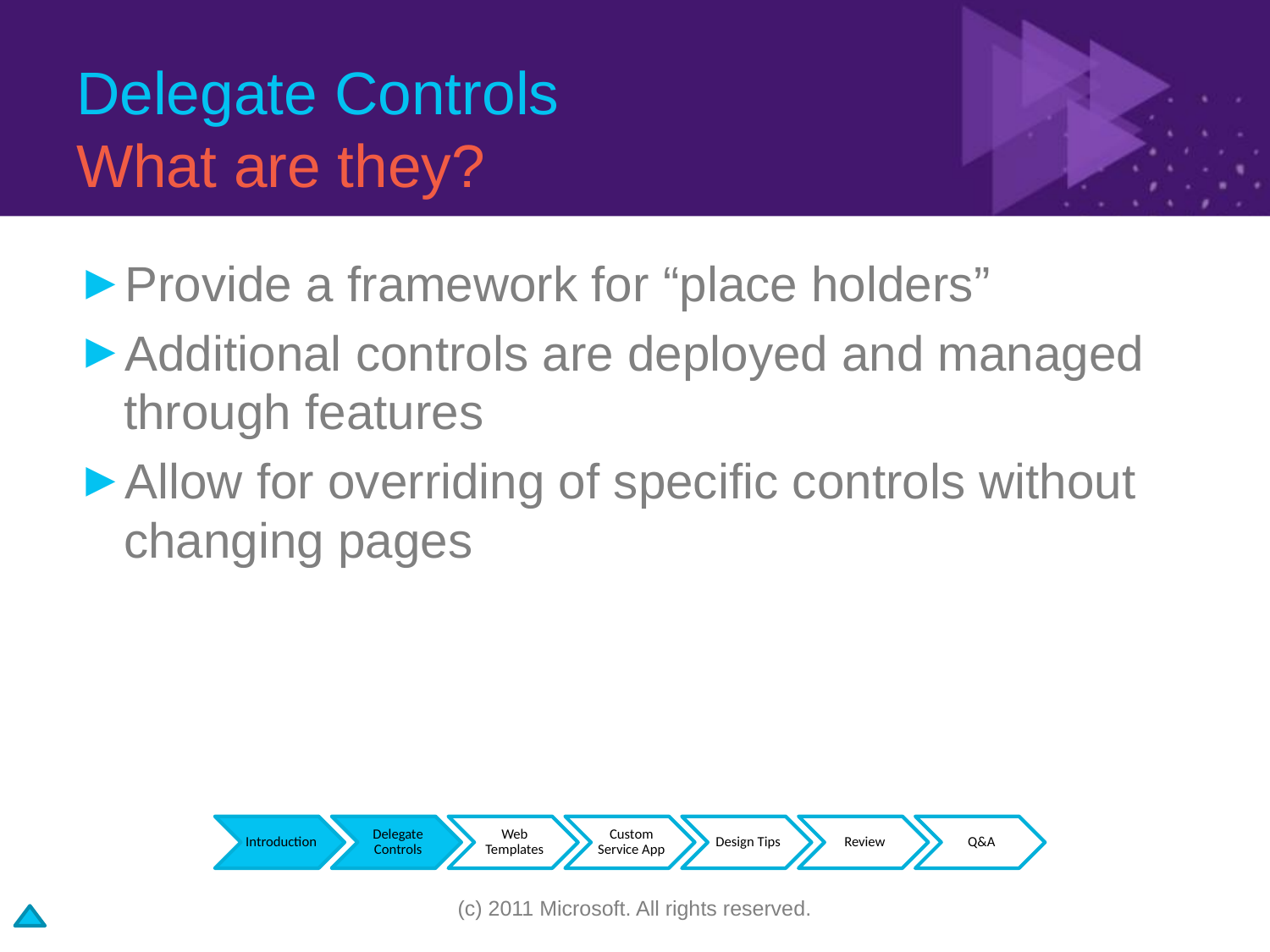

# Delegate Controls What are they?
Provide a framework for “place holders”
Additional controls are deployed and managed through features
Allow for overriding of specific controls without changing pages
Introduction
Delegate Controls
Web Templates
Custom Service App
Design Tips
Review
Q&A
(c) 2011 Microsoft. All rights reserved.